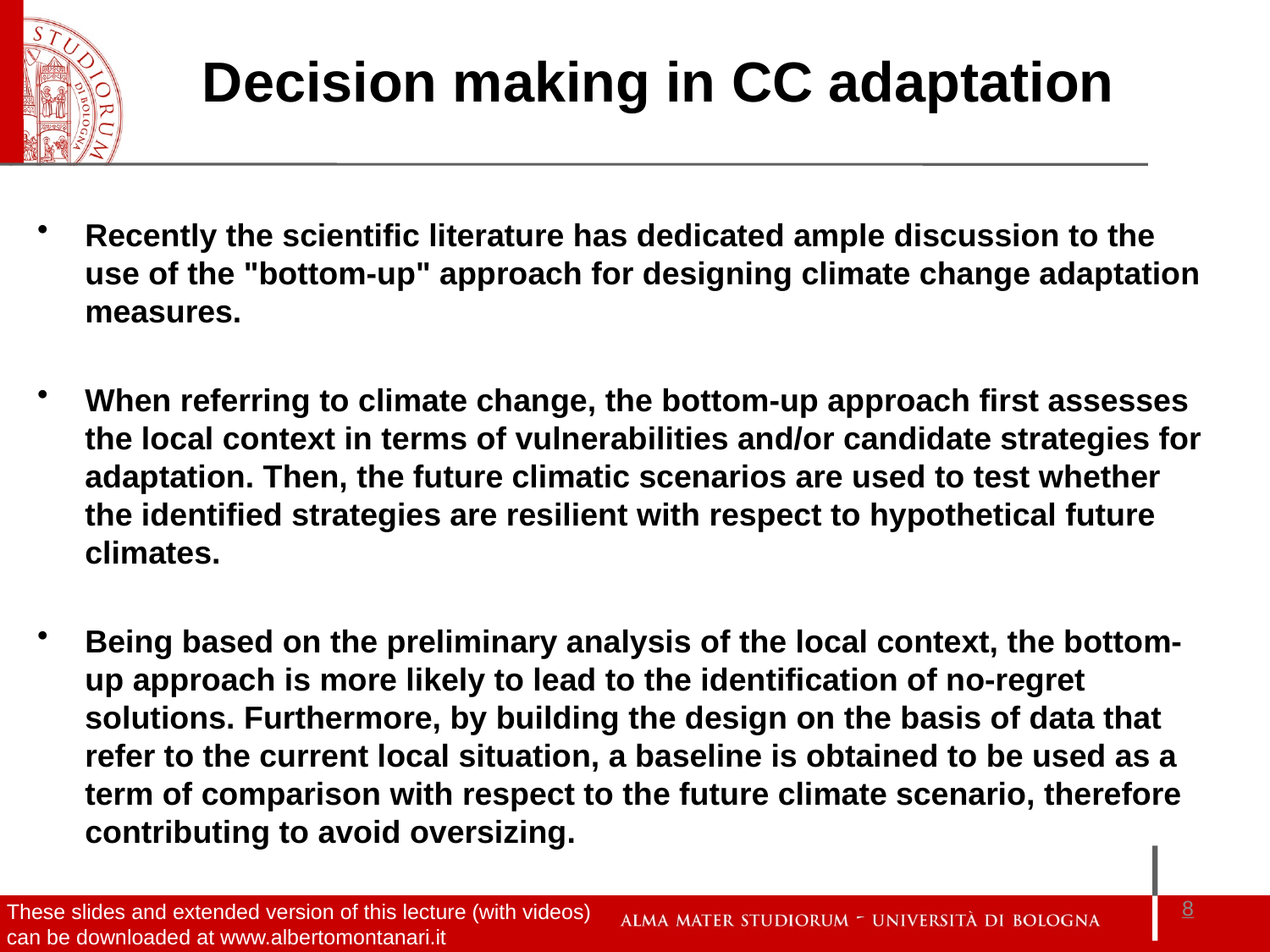

Decision making in CC adaptation
Recently the scientific literature has dedicated ample discussion to the use of the "bottom-up" approach for designing climate change adaptation measures.

When referring to climate change, the bottom-up approach first assesses the local context in terms of vulnerabilities and/or candidate strategies for adaptation. Then, the future climatic scenarios are used to test whether the identified strategies are resilient with respect to hypothetical future climates.

Being based on the preliminary analysis of the local context, the bottom-up approach is more likely to lead to the identification of no-regret solutions. Furthermore, by building the design on the basis of data that refer to the current local situation, a baseline is obtained to be used as a term of comparison with respect to the future climate scenario, therefore contributing to avoid oversizing.
8